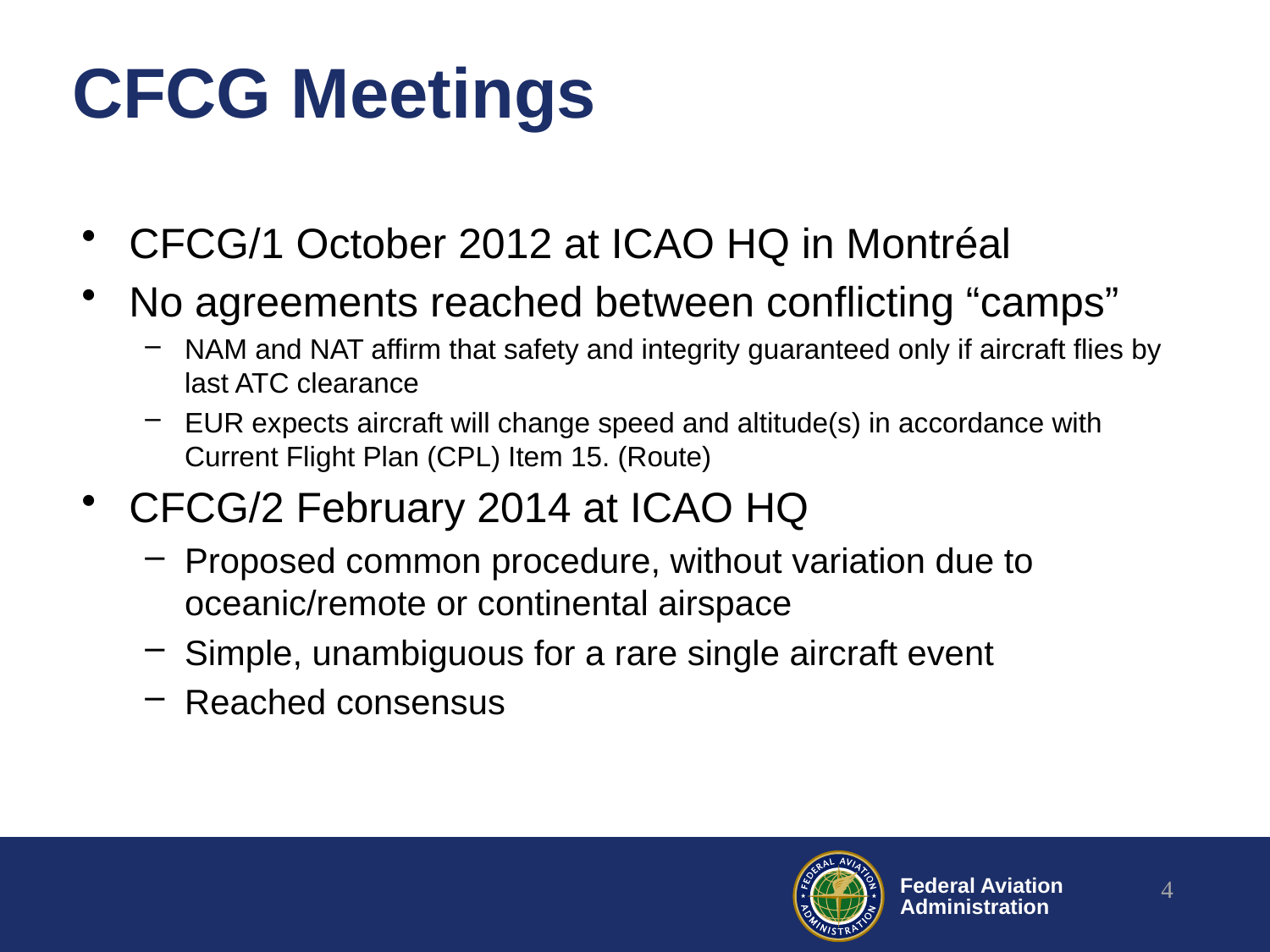

# CFCG Meetings
CFCG/1 October 2012 at ICAO HQ in Montréal
No agreements reached between conflicting “camps”
NAM and NAT affirm that safety and integrity guaranteed only if aircraft flies by last ATC clearance
EUR expects aircraft will change speed and altitude(s) in accordance with Current Flight Plan (CPL) Item 15. (Route)
CFCG/2 February 2014 at ICAO HQ
Proposed common procedure, without variation due to oceanic/remote or continental airspace
Simple, unambiguous for a rare single aircraft event
Reached consensus
4